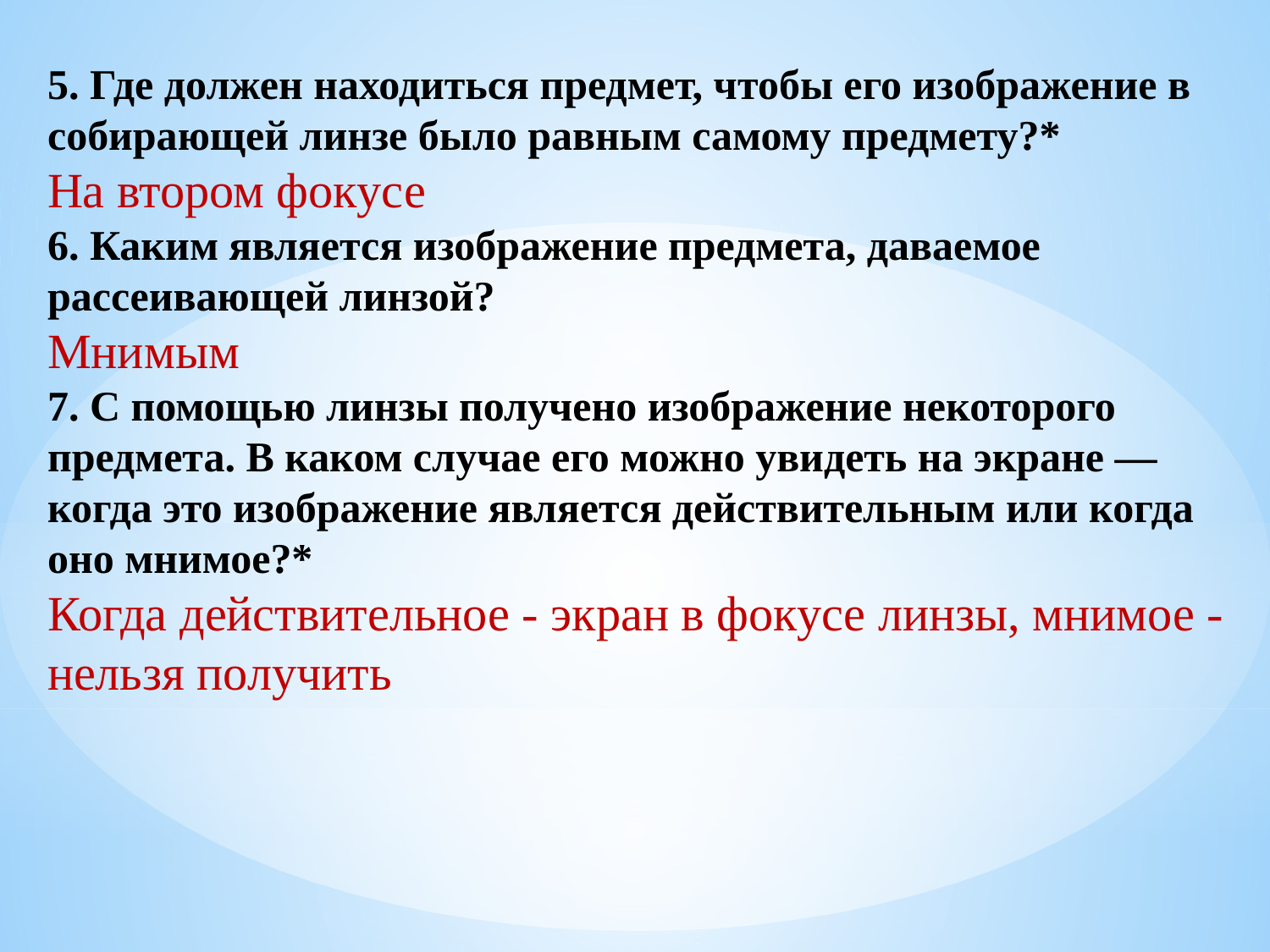

5. Где должен находиться предмет, чтобы его изображение в собирающей линзе было равным самому предмету?*
На втором фокусе
6. Каким является изображение предмета, даваемое рассеивающей линзой?
Мнимым
7. С помощью линзы получено изображение некоторого предмета. В каком случае его можно увидеть на экране — когда это изображение является действительным или когда оно мнимое?*
Когда действительное - экран в фокусе линзы, мнимое - нельзя получить